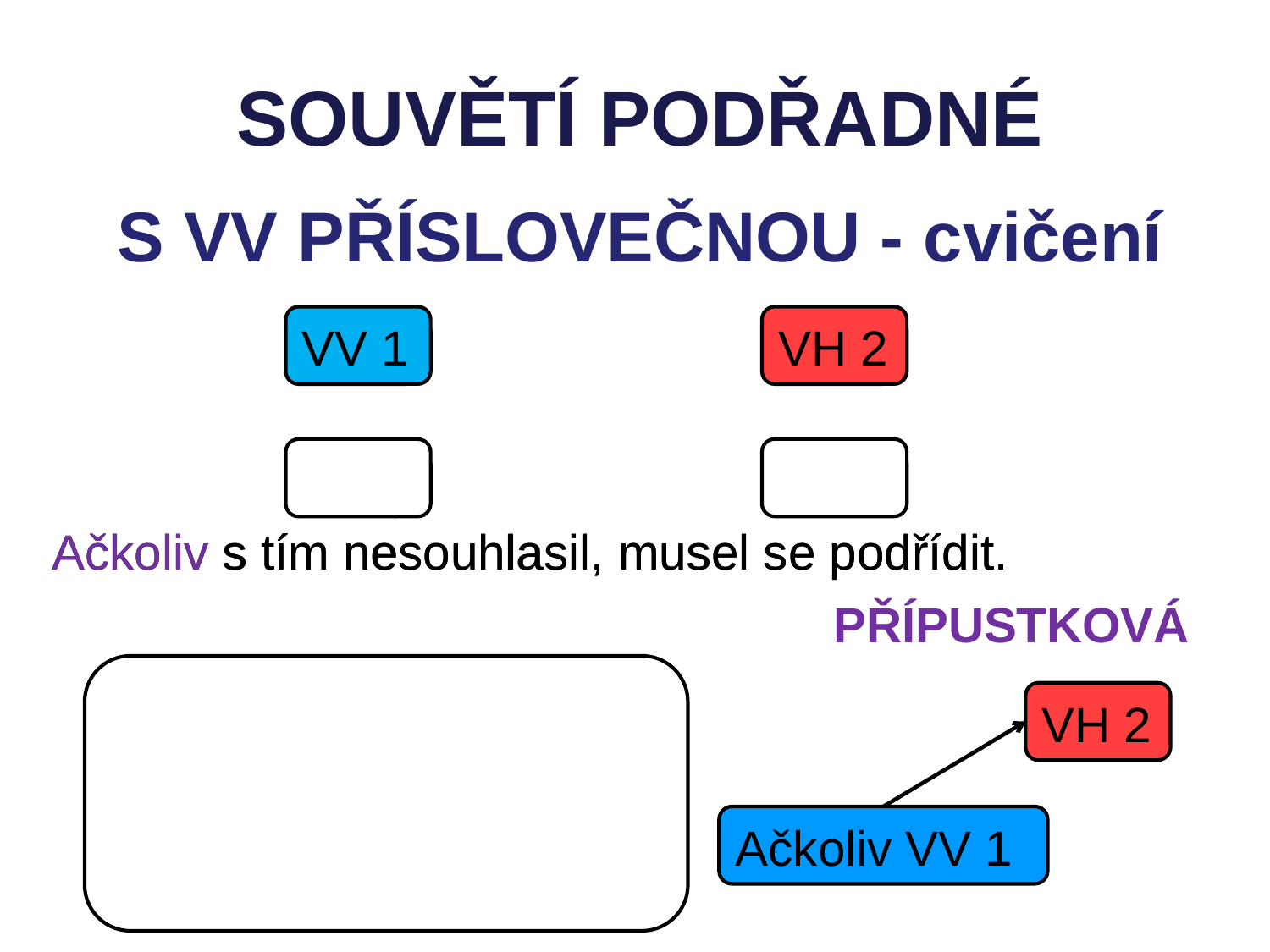

SOUVĚTÍ PODŘADNÉ
S VV PŘÍSLOVEČNOU - cvičení
VV 1
VH 2

Ačkoliv s tím nesouhlasil, musel se podřídit.
Ačkoliv s tím nesouhlasil, musel se podřídit.
PŘÍPUSTKOVÁ

VH 2
Ačkoliv VV 1